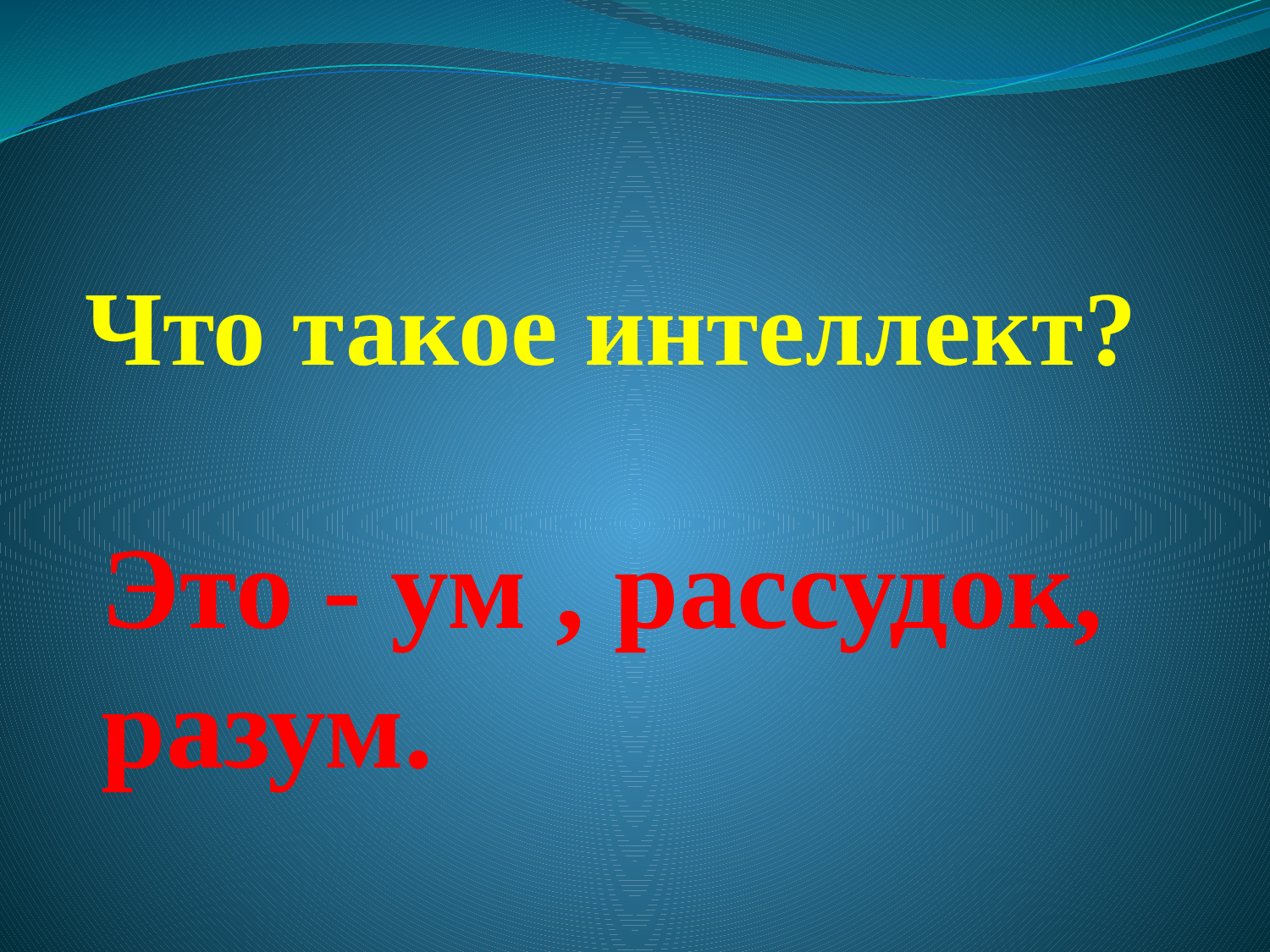

# Что такое интеллект?
Это - ум , рассудок, разум.